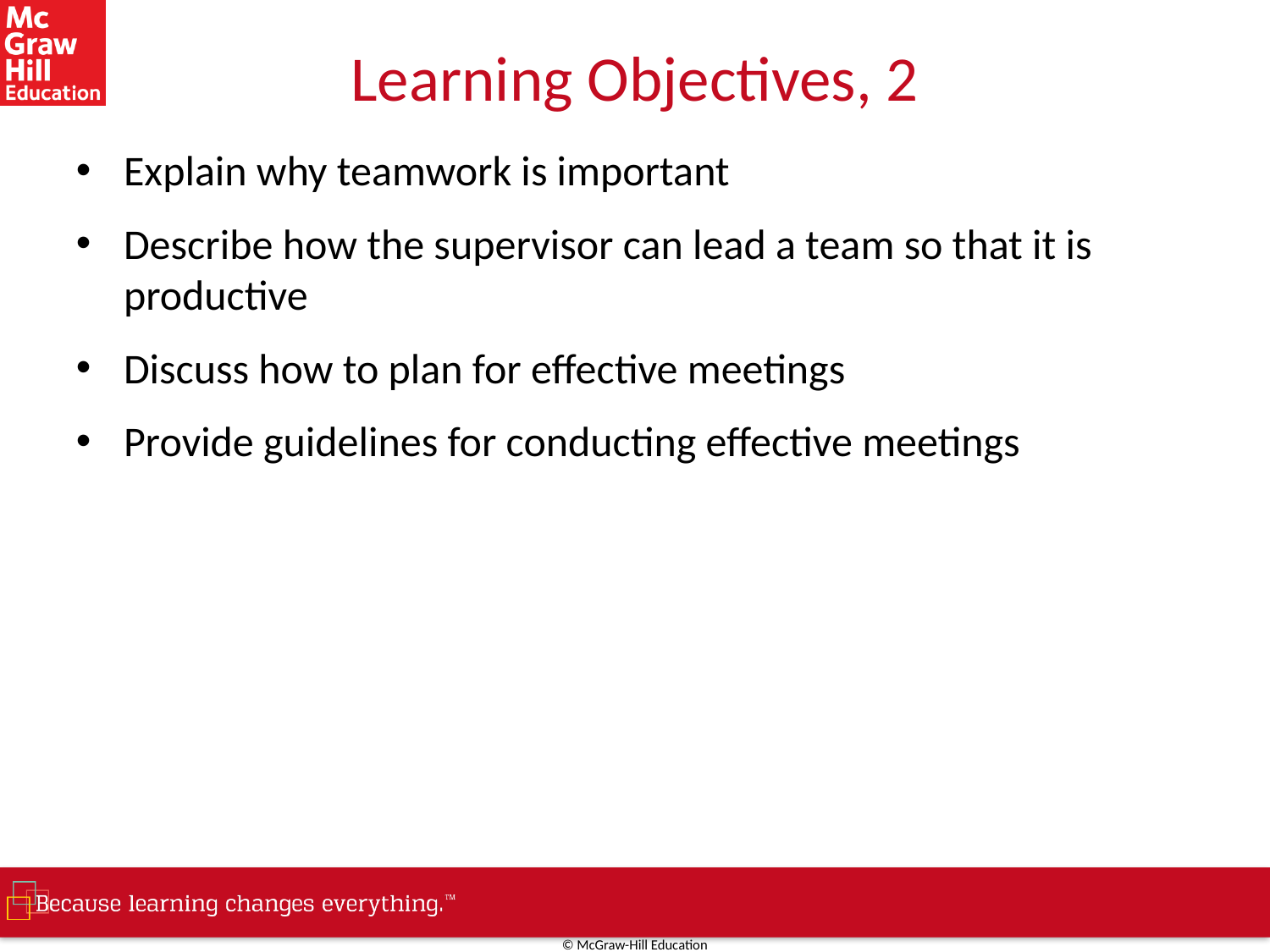

# Learning Objectives, 2
Explain why teamwork is important
Describe how the supervisor can lead a team so that it is productive
Discuss how to plan for effective meetings
Provide guidelines for conducting effective meetings